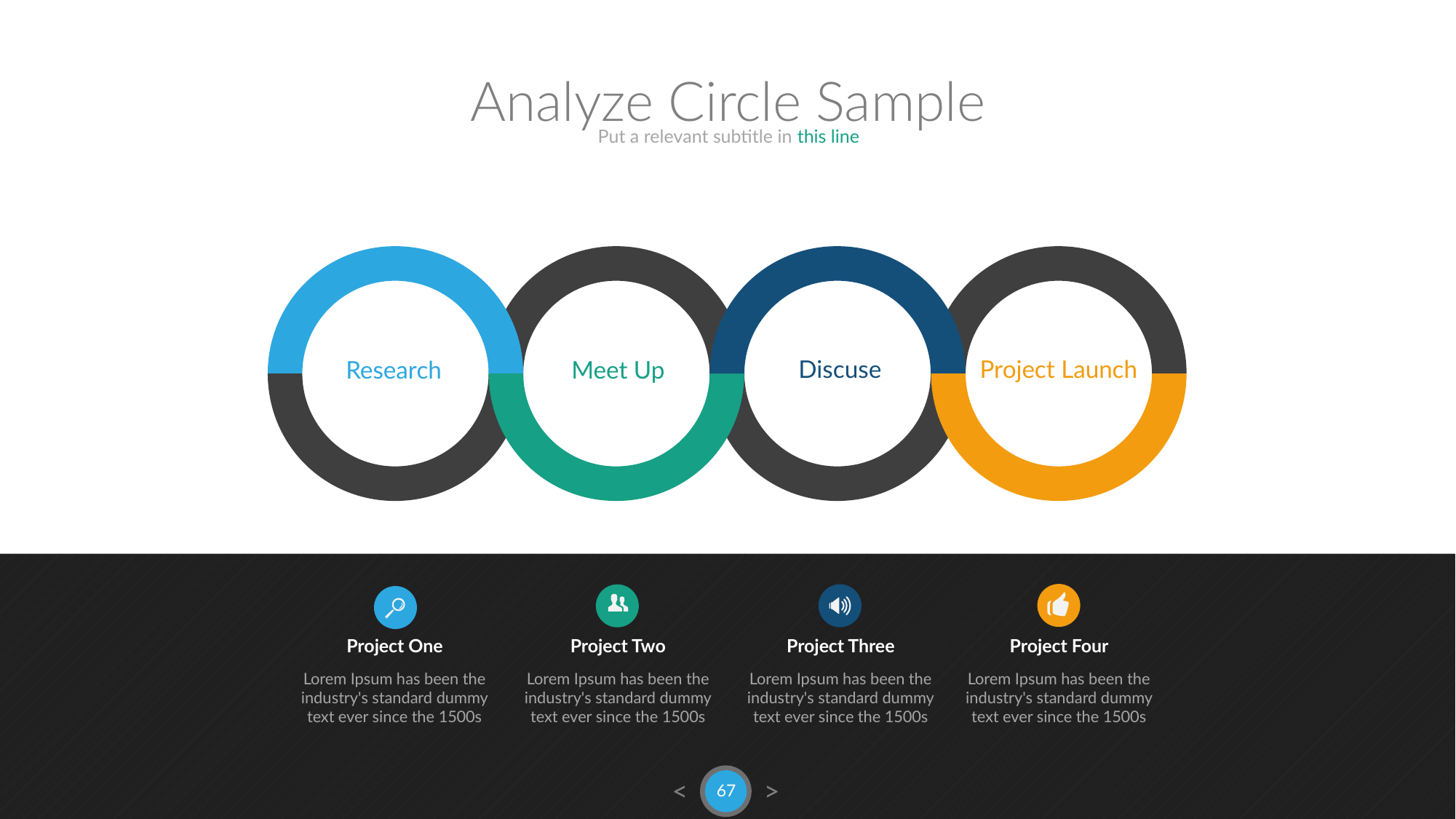

Analyze Circle Sample
Put a relevant subtitle in this line

Discuse
Project Launch
Research
Meet Up

Project One
Lorem Ipsum has been the industry's standard dummy text ever since the 1500s
Project Two
Lorem Ipsum has been the industry's standard dummy text ever since the 1500s
Project Three
Lorem Ipsum has been the industry's standard dummy text ever since the 1500s
Project Four
Lorem Ipsum has been the industry's standard dummy text ever since the 1500s

<           >
67